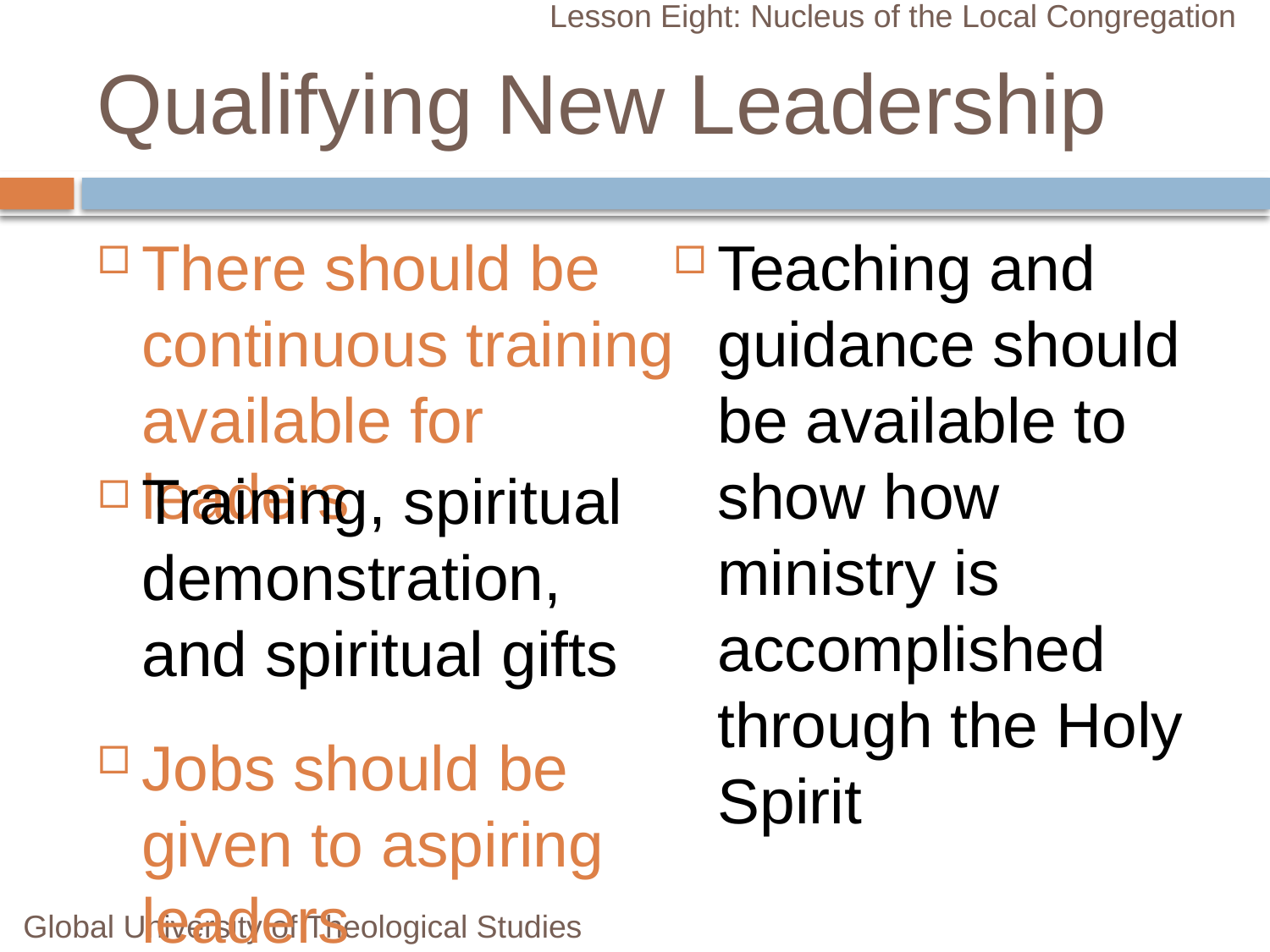

Lesson Eight: Nucleus of the Local Congregation
# Qualifying New Leadership
There should be continuous training available for leaders
Teaching and guidance should be available to show how ministry is accomplished through the Holy Spirit
Training, spiritual demonstration, and spiritual gifts
Jobs should be given to aspiring leaders
Global University of Theological Studies